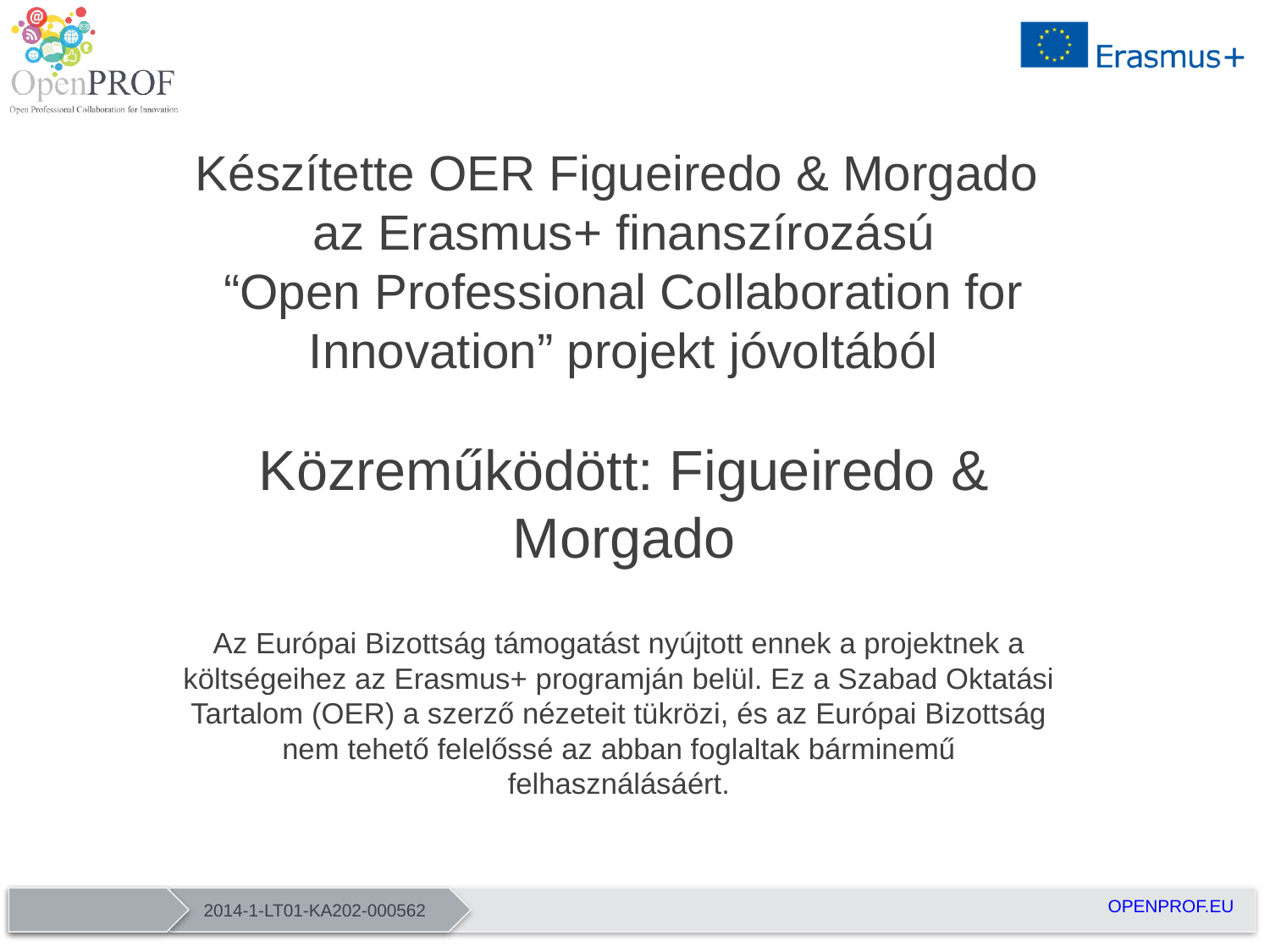

Készítette OER Figueiredo & Morgado
az Erasmus+ finanszírozású
“Open Professional Collaboration for Innovation” projekt jóvoltából
Közreműködött: Figueiredo & Morgado
Az Európai Bizottság támogatást nyújtott ennek a projektnek a költségeihez az Erasmus+ programján belül. Ez a Szabad Oktatási Tartalom (OER) a szerző nézeteit tükrözi, és az Európai Bizottság nem tehető felelőssé az abban foglaltak bárminemű felhasználásáért.